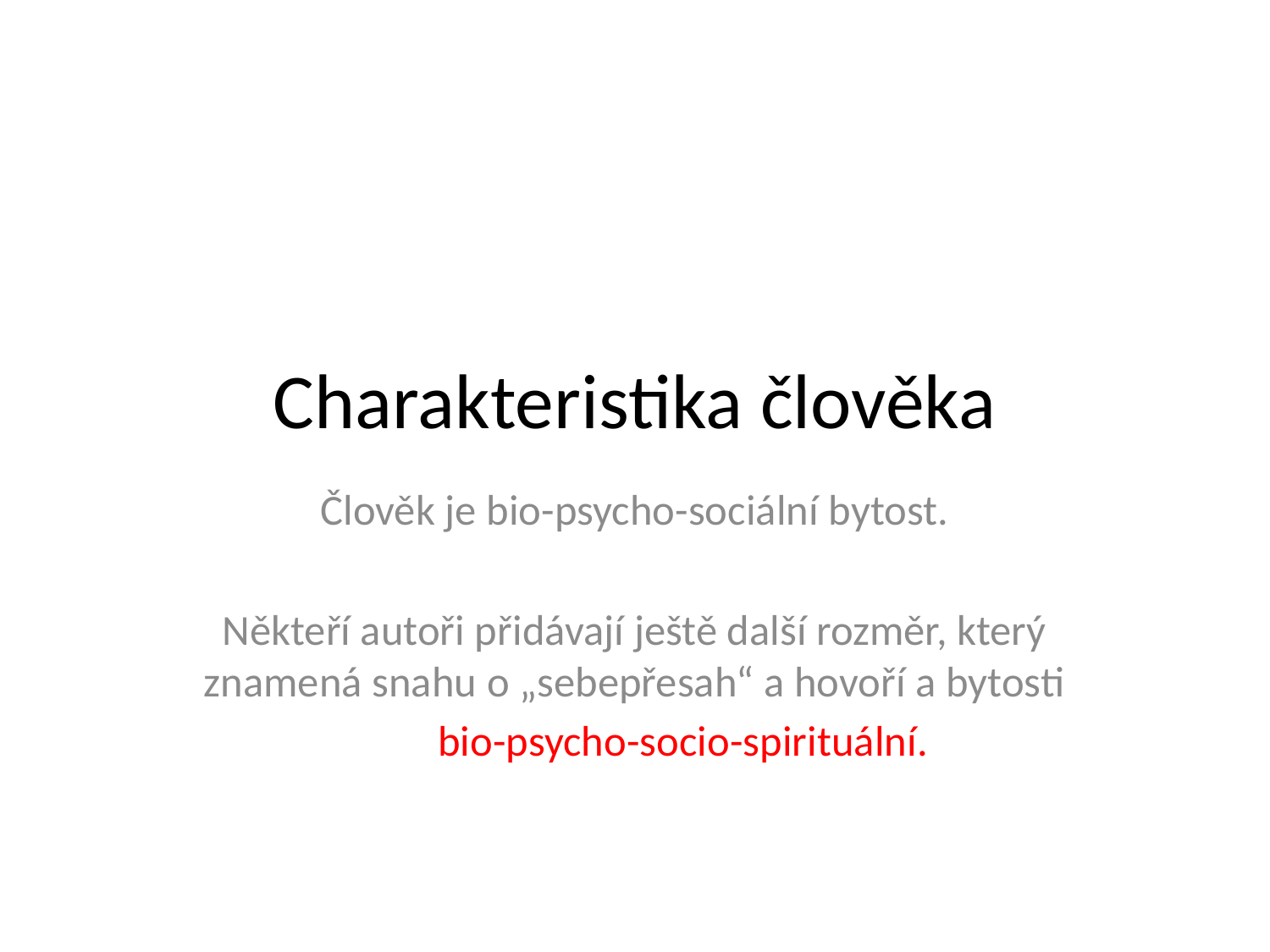

# Charakteristika člověka
Člověk je bio-psycho-sociální bytost.

Někteří autoři přidávají ještě další rozměr, který znamená snahu o „sebepřesah“ a hovoří a bytosti
			bio-psycho-socio-spirituální.